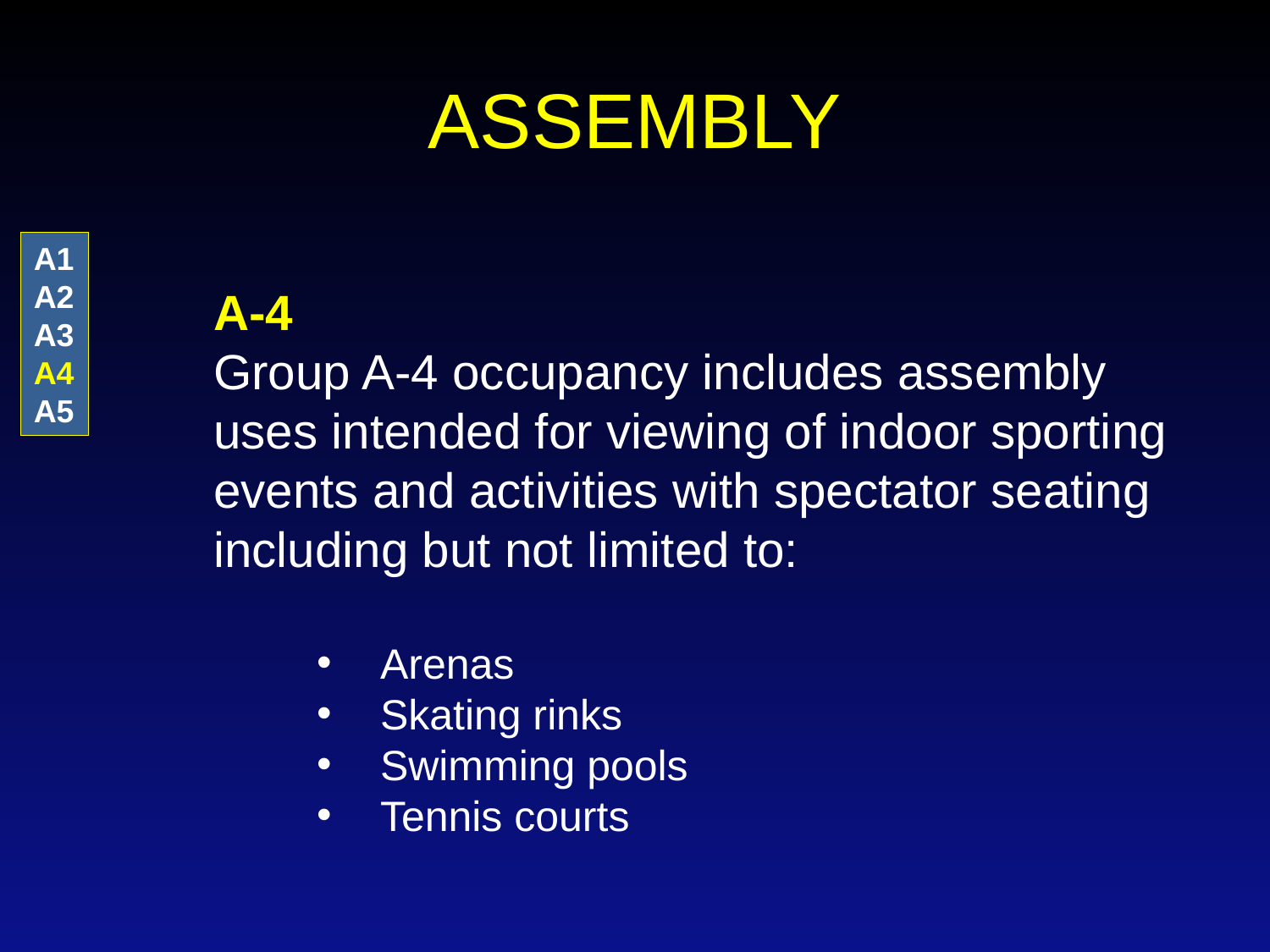

# ASSEMBLY
A1 A2 A3 A4 A5
A-4
Group A-4 occupancy includes assembly uses intended for viewing of indoor sporting events and activities with spectator seating including but not limited to:

Arenas
Skating rinks
Swimming pools
Tennis courts